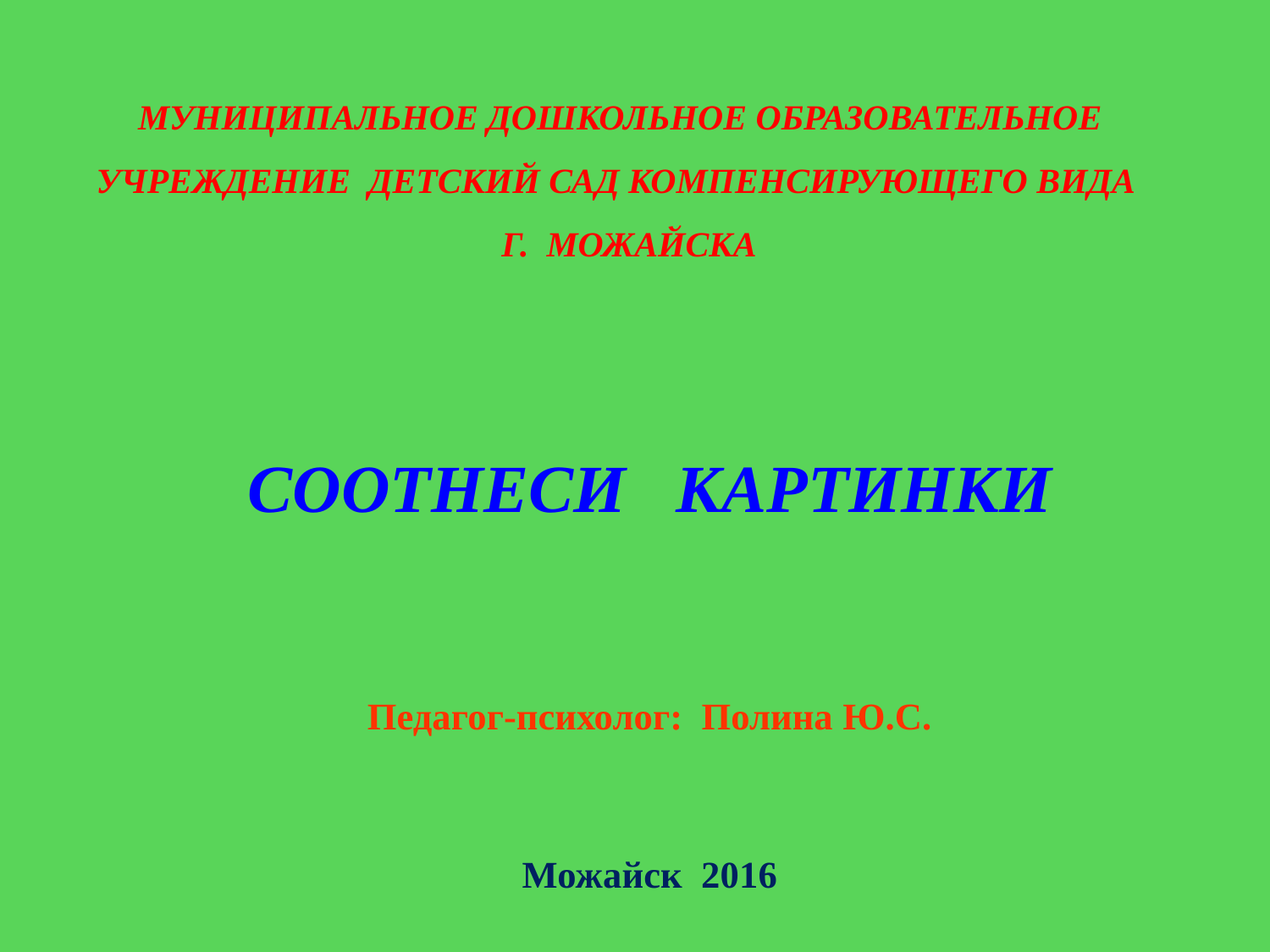

# Муниципальное дошкольное образовательное учреждение  детский сад компенсирующего вида г.  можайска

СООТНЕСИ   КАРТИНКИ

Педагог-психолог:  Полина Ю.С.

Можайск  2016